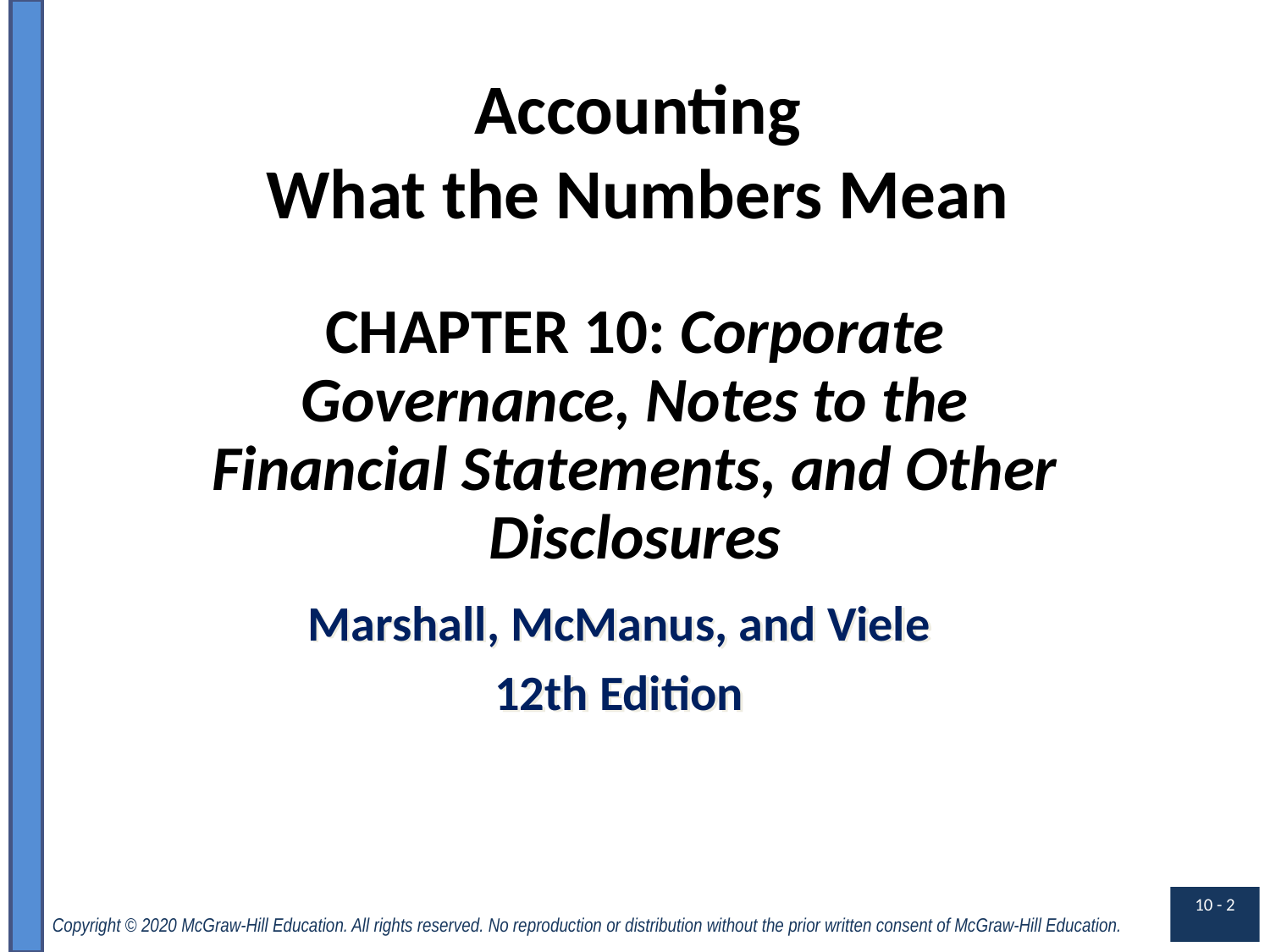

Accounting
What the Numbers Mean
CHAPTER 10: Corporate Governance, Notes to the Financial Statements, and Other Disclosures

Marshall, McManus, and Viele
12th Edition